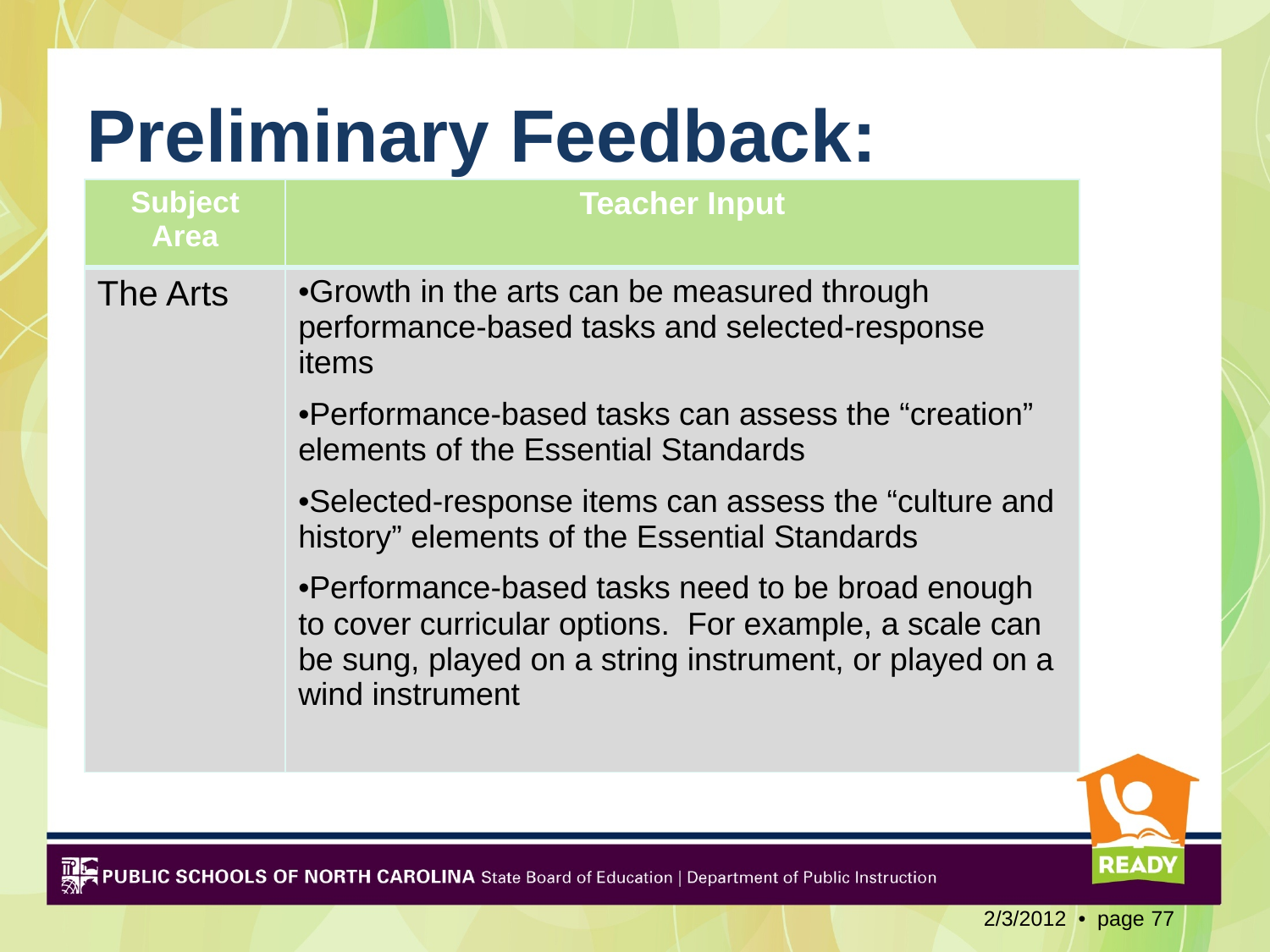

# Preliminary Feedback:
| Subject Area | Teacher Input |
| --- | --- |
| The Arts | Growth in the arts can be measured through performance-based tasks and selected-response items Performance-based tasks can assess the “creation” elements of the Essential Standards Selected-response items can assess the “culture and history” elements of the Essential Standards Performance-based tasks need to be broad enough to cover curricular options. For example, a scale can be sung, played on a string instrument, or played on a wind instrument |

2/3/2012  •  page 77